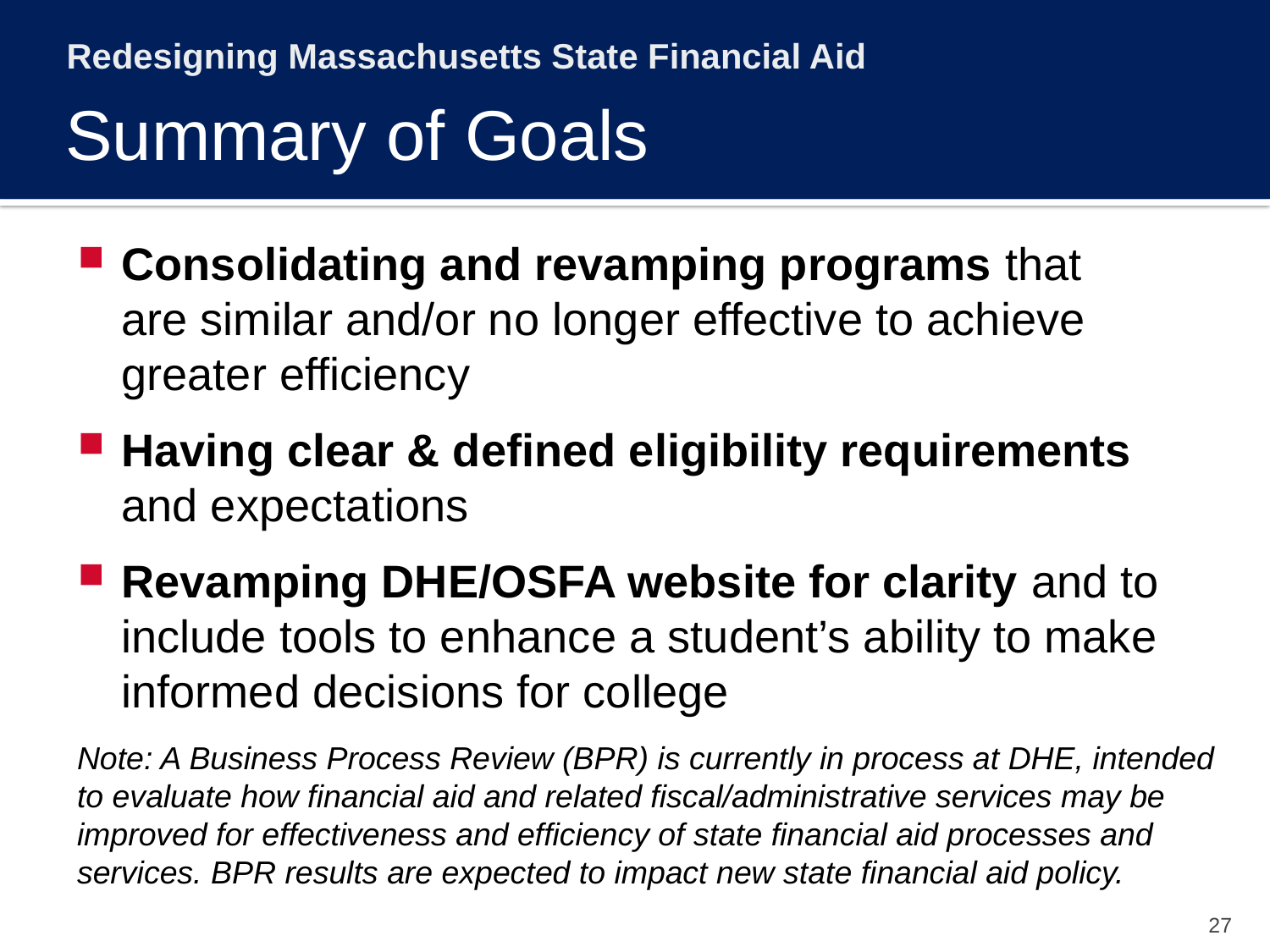

Redesigning Massachusetts State Financial Aid
# Summary of Goals
Consolidating and revamping programs that
are similar and/or no longer effective to achieve greater efficiency
Having clear & defined eligibility requirements and expectations
Revamping DHE/OSFA website for clarity and to include tools to enhance a student’s ability to make informed decisions for college
Note: A Business Process Review (BPR) is currently in process at DHE, intended to evaluate how financial aid and related fiscal/administrative services may be improved for effectiveness and efficiency of state financial aid processes and services. BPR results are expected to impact new state financial aid policy.